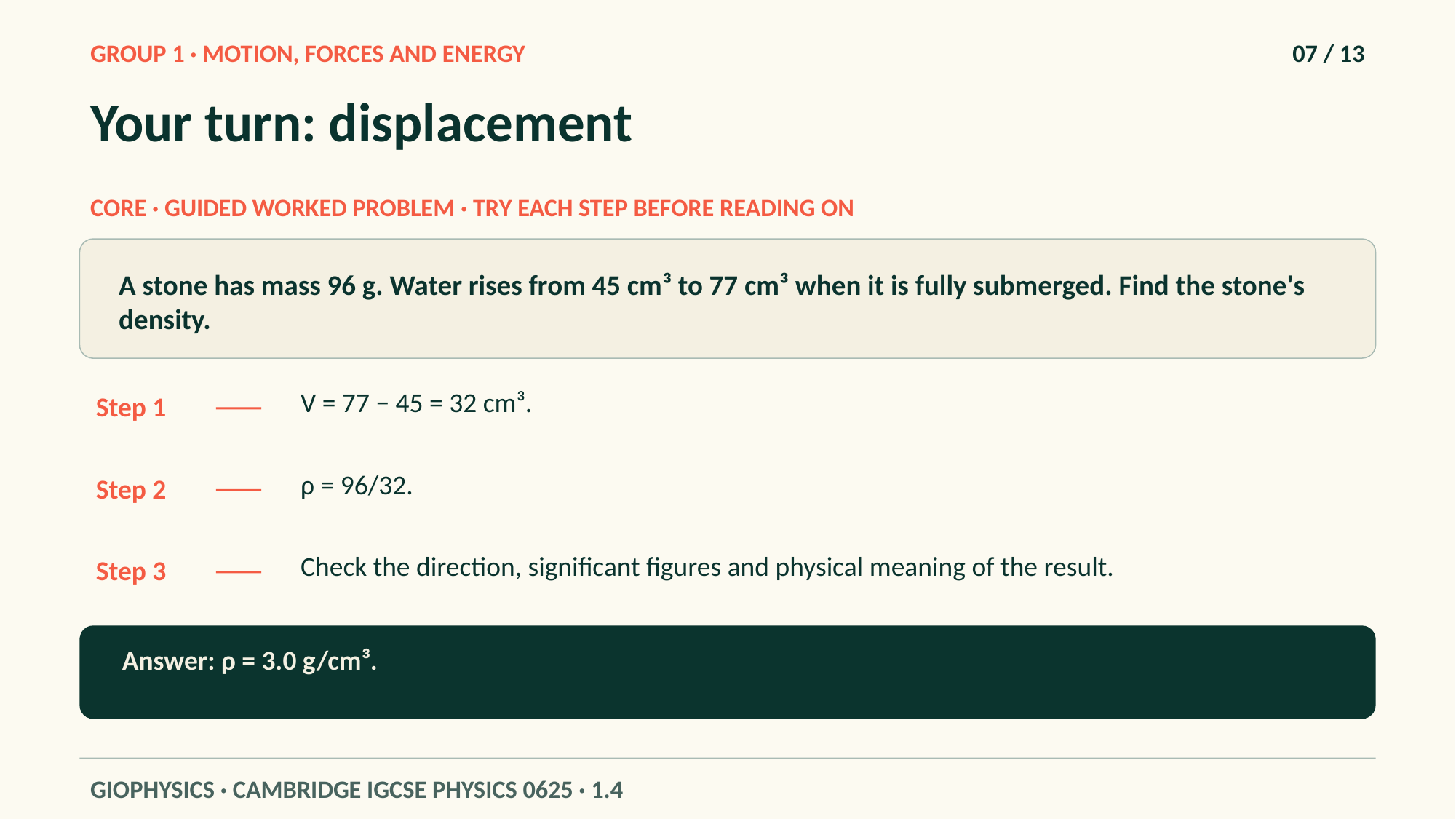

GROUP 1 · MOTION, FORCES AND ENERGY
07 / 13
Your turn: displacement
CORE · GUIDED WORKED PROBLEM · TRY EACH STEP BEFORE READING ON

A stone has mass 96 g. Water rises from 45 cm³ to 77 cm³ when it is fully submerged. Find the stone's density.
V = 77 − 45 = 32 cm³.
Step 1

ρ = 96/32.
Step 2

Check the direction, significant figures and physical meaning of the result.
Step 3

Answer: ρ = 3.0 g/cm³.

GIOPHYSICS · CAMBRIDGE IGCSE PHYSICS 0625 · 1.4